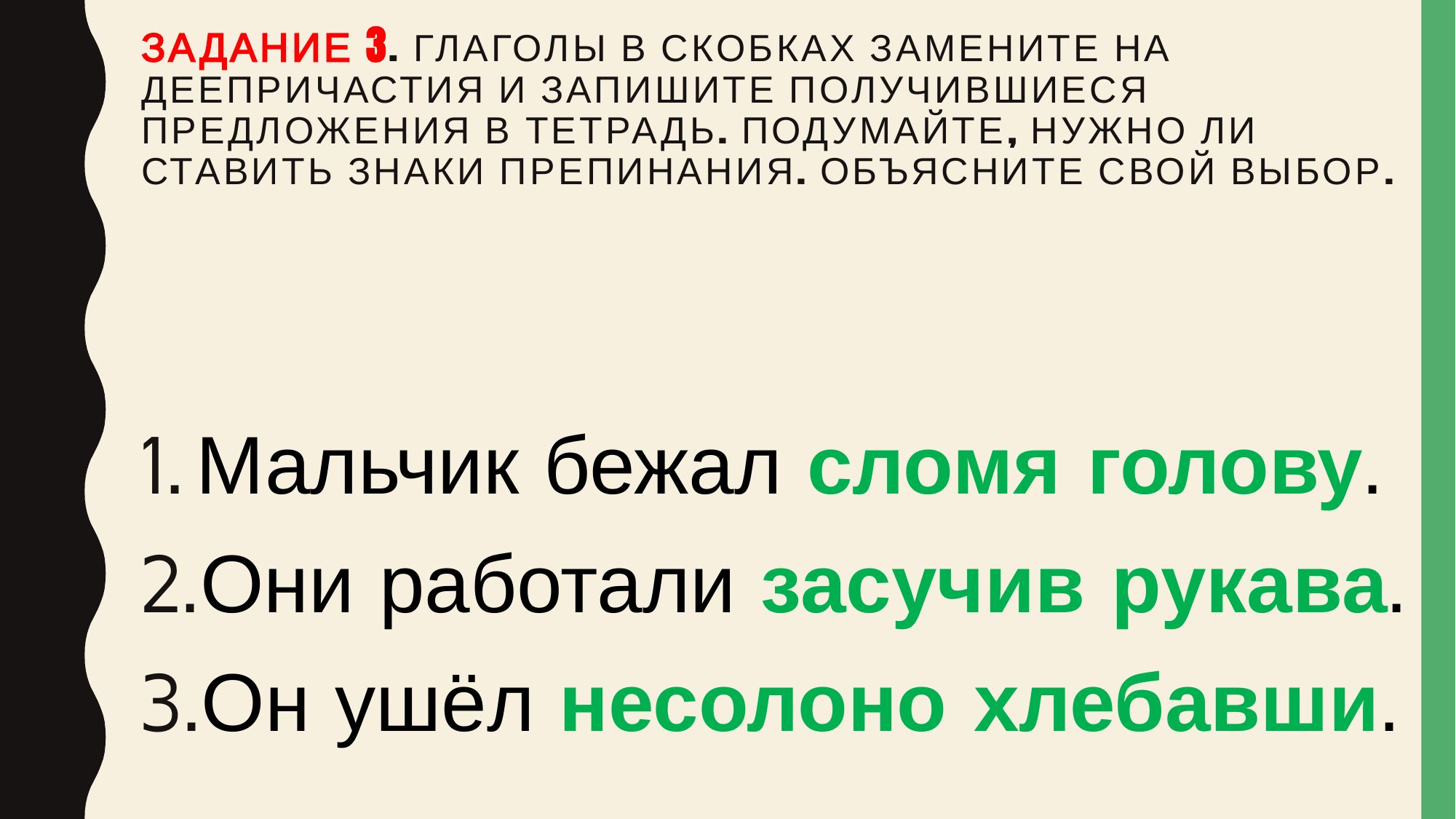

# Задание 3. Глаголы в скобках замените на деепричастия и запишите получившиеся предложения в тетрадь. Подумайте, нужно ли ставить знаки препинания. Объясните свой выбор.
Мальчик бежал сломя голову.
Они работали засучив рукава.
Он ушёл несолоно хлебавши.